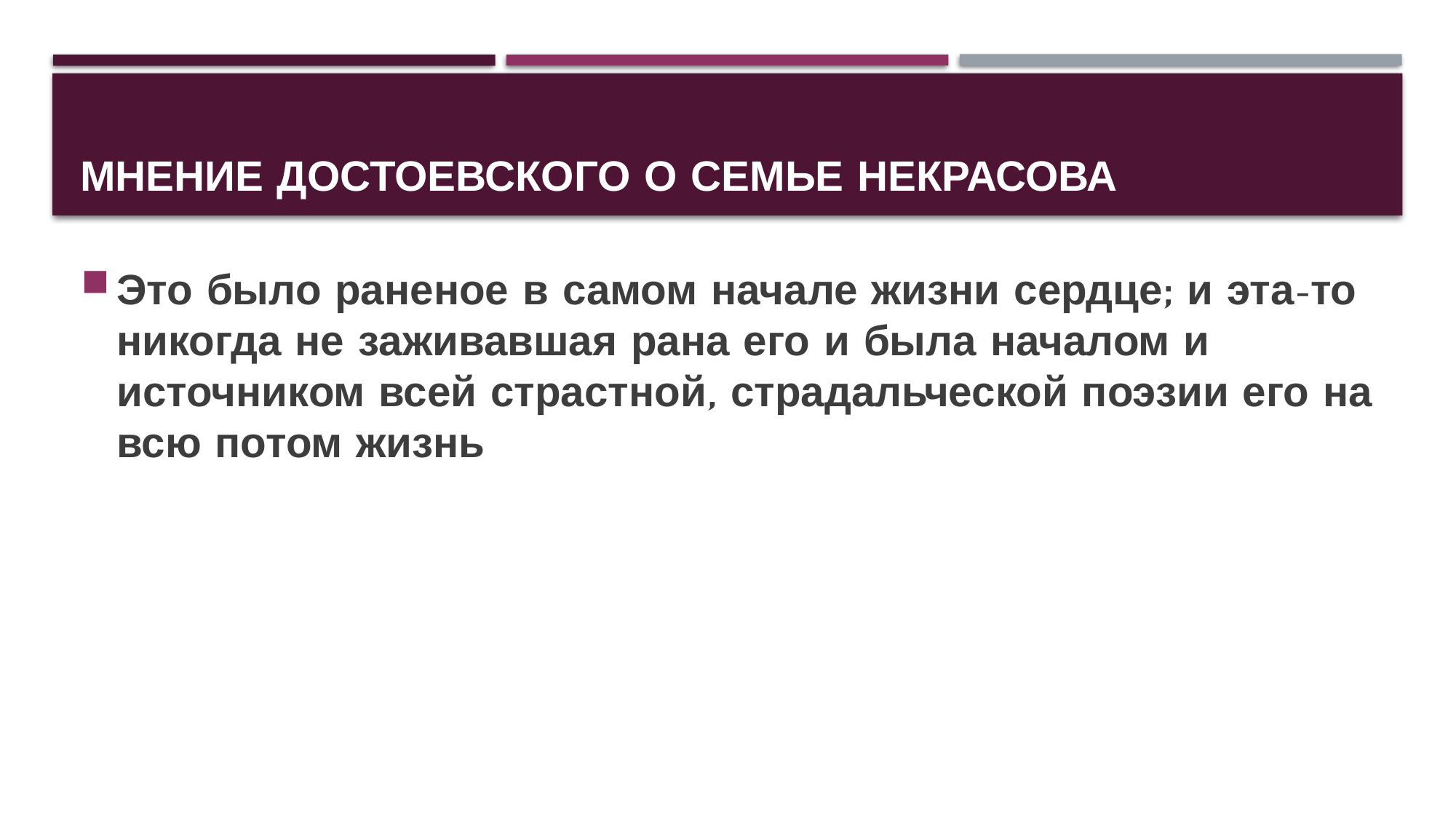

# Мнение Достоевского о семье Некрасова
Это было раненое в самом начале жизни сердце; и эта-то никогда не заживавшая рана его и была началом и источником всей страстной, страдальческой поэзии его на всю потом жизнь